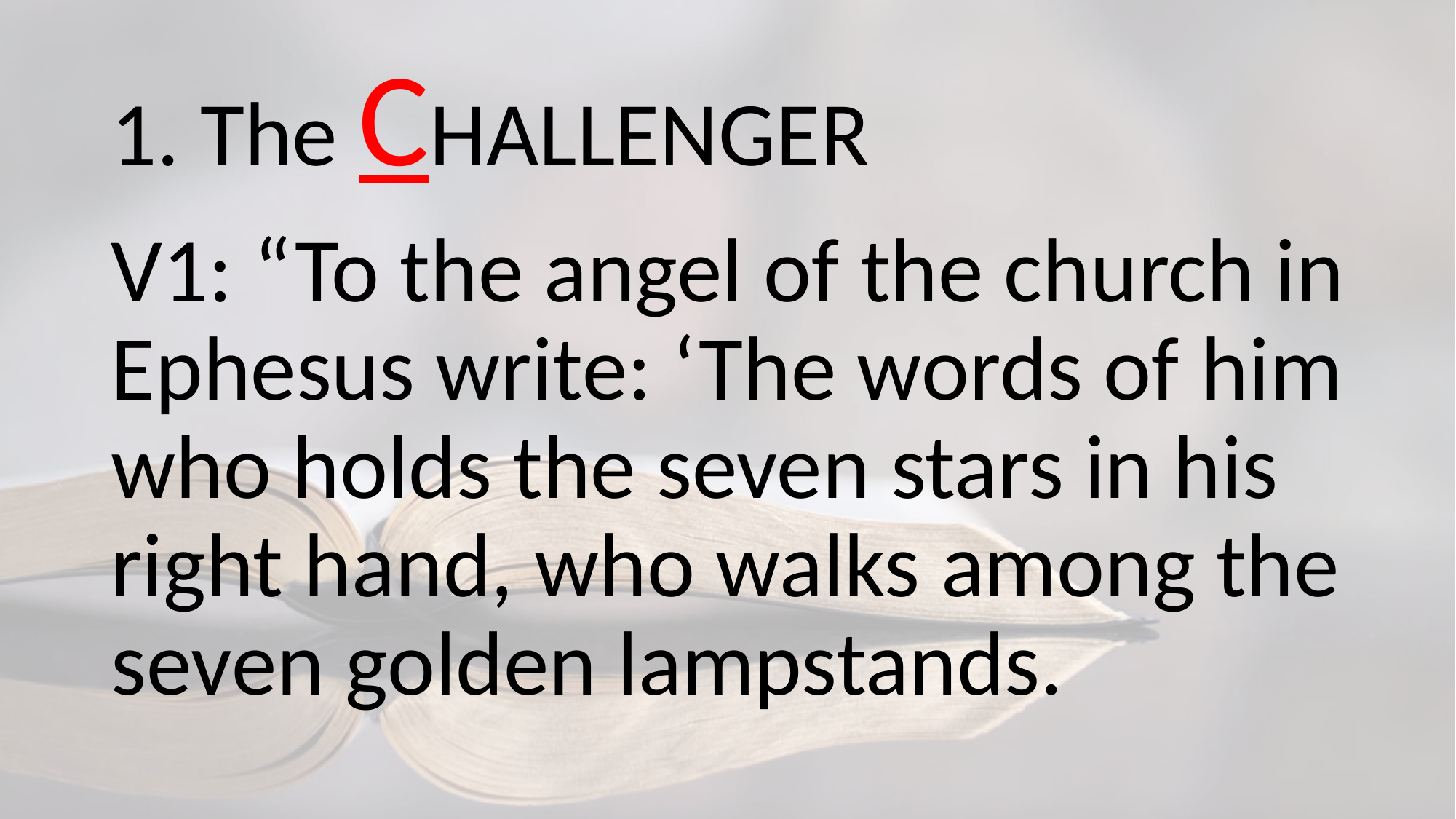

# 1. The CHALLENGER
V1: “To the angel of the church in Ephesus write: ‘The words of him who holds the seven stars in his right hand, who walks among the seven golden lampstands.